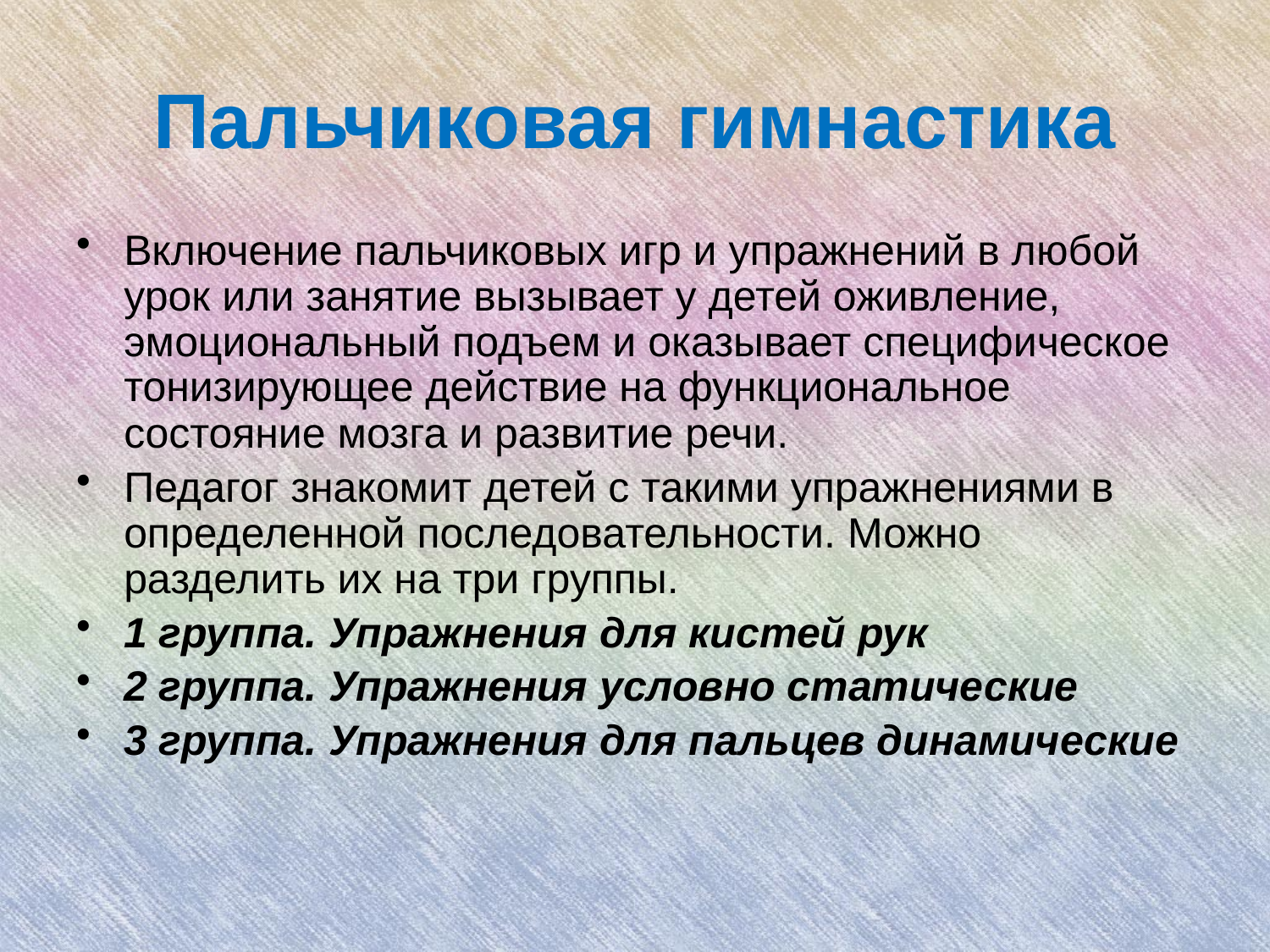

# Пальчиковая гимнастика
Включение пальчиковых игр и упражнений в любой урок или занятие вызывает у детей оживление, эмоциональный подъем и оказывает специфическое тонизирующее действие на функциональное состояние мозга и развитие речи.
Педагог знакомит детей с такими упражнениями в определенной последовательности. Можно разделить их на три группы.
1 группа. Упражнения для кистей рук
2 группа. Упражнения условно статические
3 группа. Упражнения для пальцев динамические